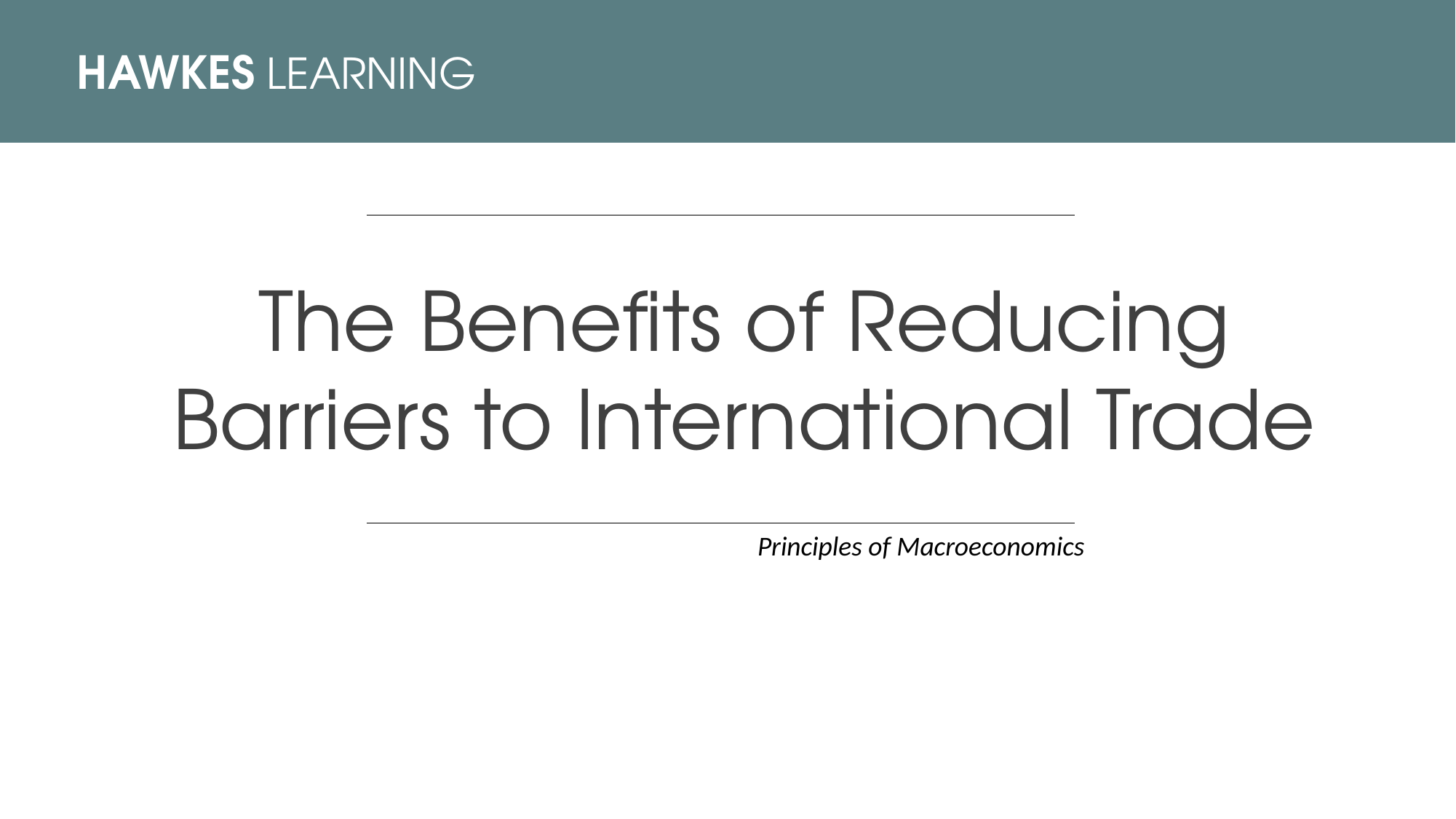

HAWKES LEARNING
The Benefits of Reducing Barriers to International Trade
Principles of Macroeconomics